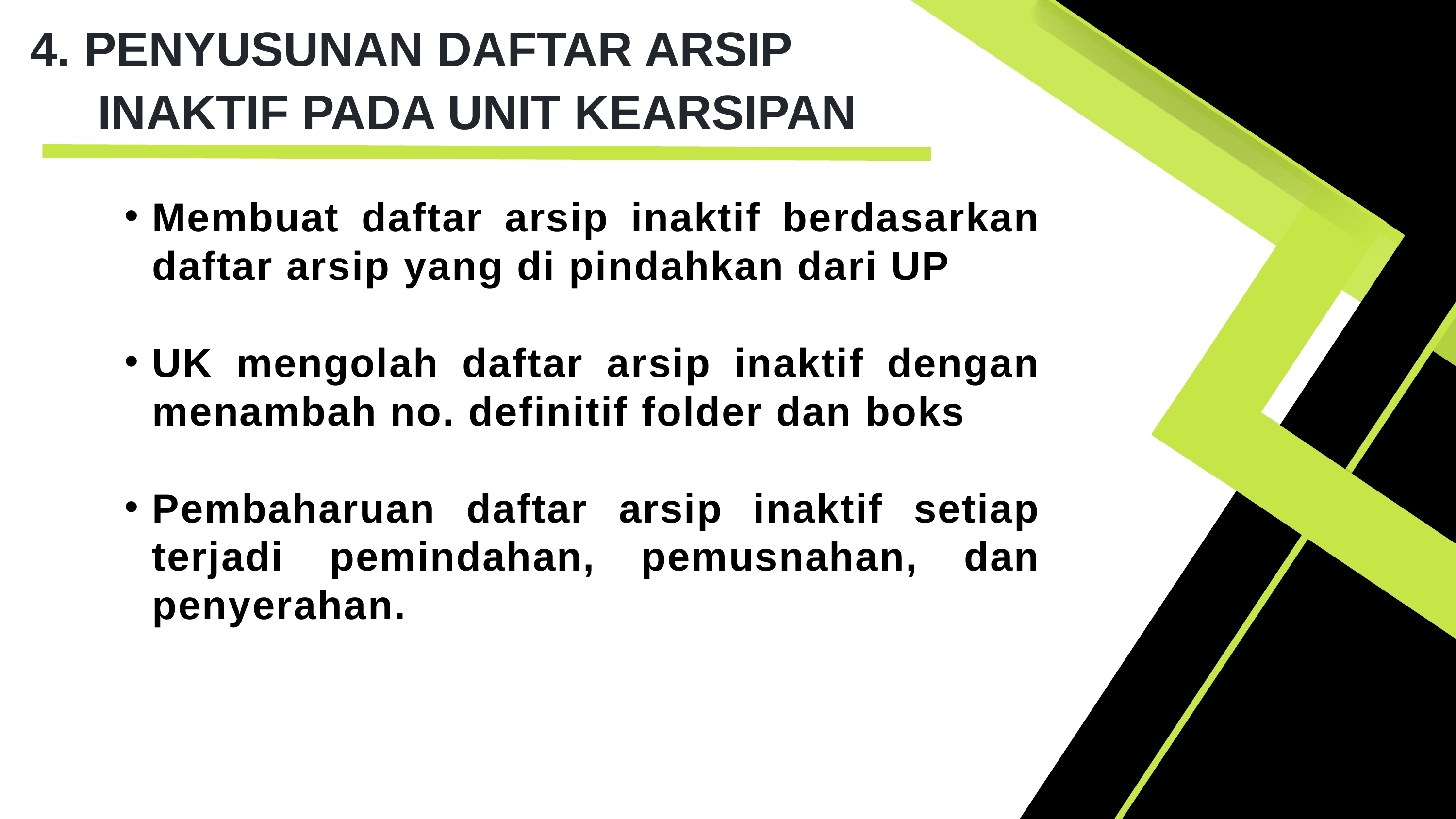

4. PENYUSUNAN DAFTAR ARSIP
     INAKTIF PADA UNIT KEARSIPAN

Membuat daftar arsip inaktif berdasarkan daftar arsip yang di pindahkan dari UP

UK mengolah daftar arsip inaktif dengan menambah no. definitif folder dan boks

Pembaharuan daftar arsip inaktif setiap terjadi pemindahan, pemusnahan, dan penyerahan.